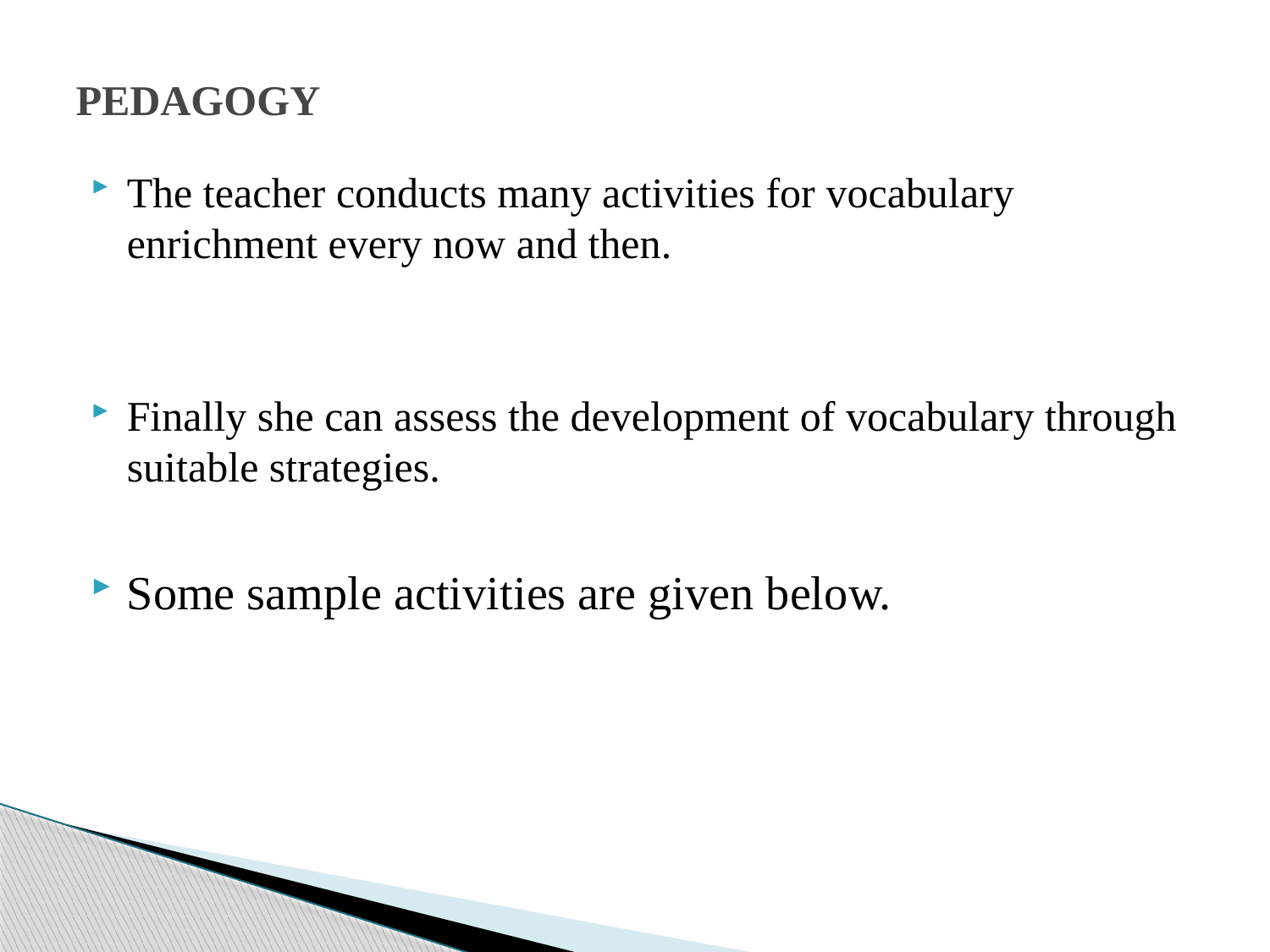

# PEDAGOGY
The teacher conducts many activities for vocabulary enrichment every now and then.

Finally she can assess the development of vocabulary through suitable strategies.

Some sample activities are given below.